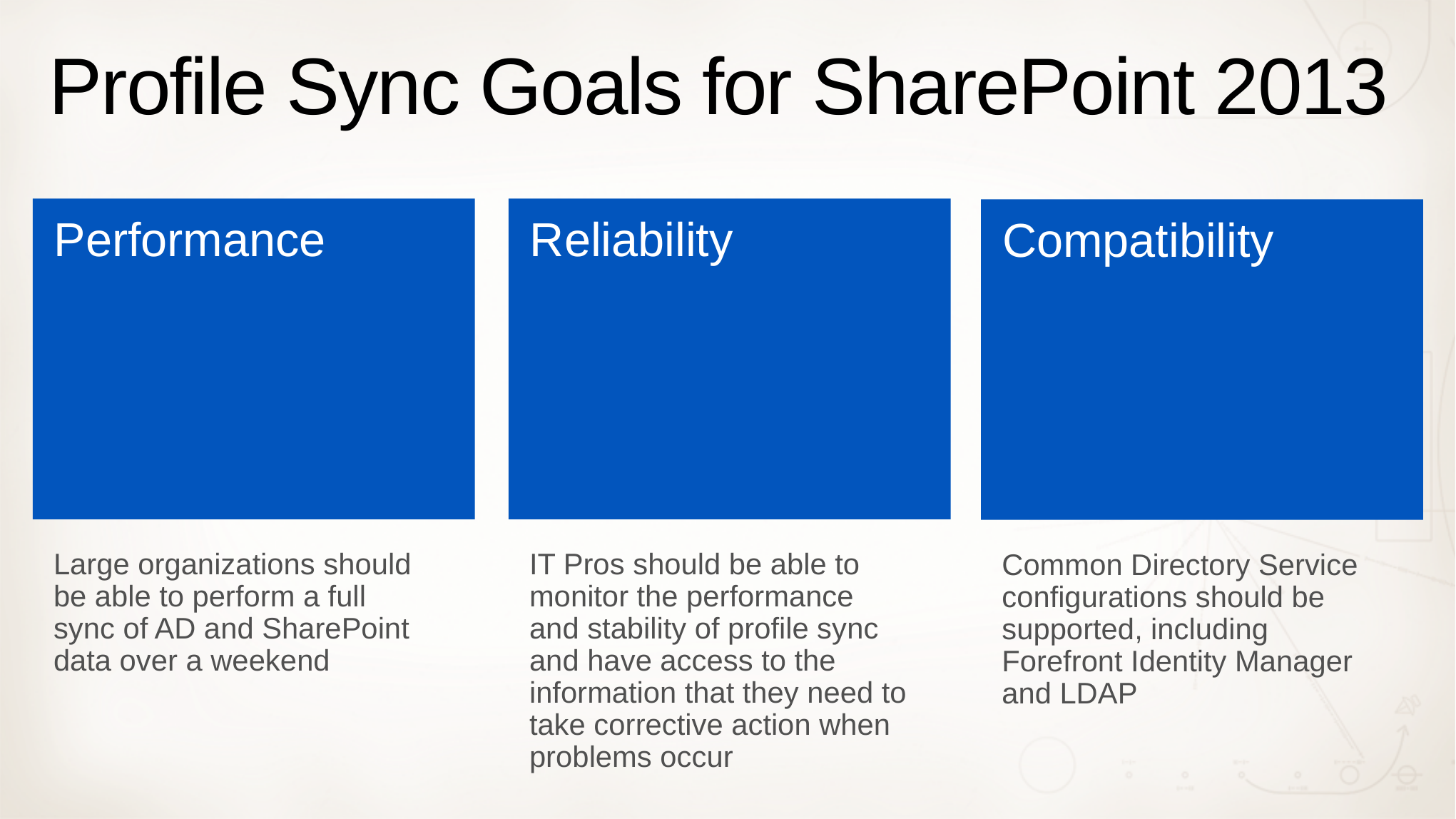

# Profile Sync Goals for SharePoint 2013
Performance
Reliability
Compatibility
Large organizations should be able to perform a full sync of AD and SharePoint data over a weekend
IT Pros should be able to monitor the performance and stability of profile sync and have access to the information that they need to take corrective action when problems occur
Common Directory Service configurations should be supported, including Forefront Identity Manager and LDAP